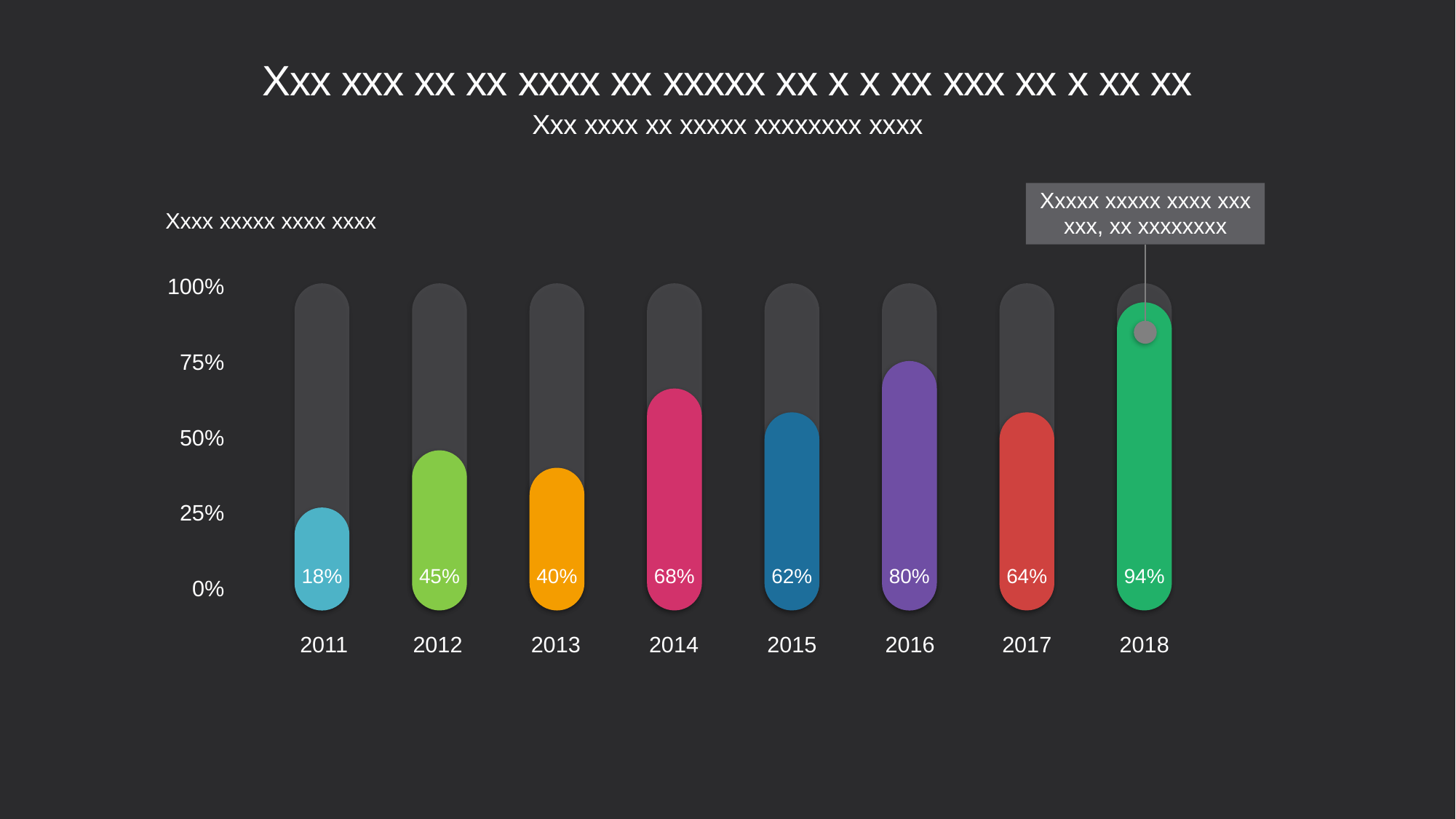

# Xxx xxx xx xx xxxx xx xxxxx xx x x xx xxx xx x xx xx
Xxx xxxx xx xxxxx xxxxxxxx xxxx
Xxxxx xxxxx xxxx xxx xxx, xx xxxxxxxx
Xxxx xxxxx xxxx xxxx
100%

94%

75%
80%
68%
62%
64%
50%
45%
40%
25%
18%
0%
2011
2012
2013
2014
2015
2016
2017
2018